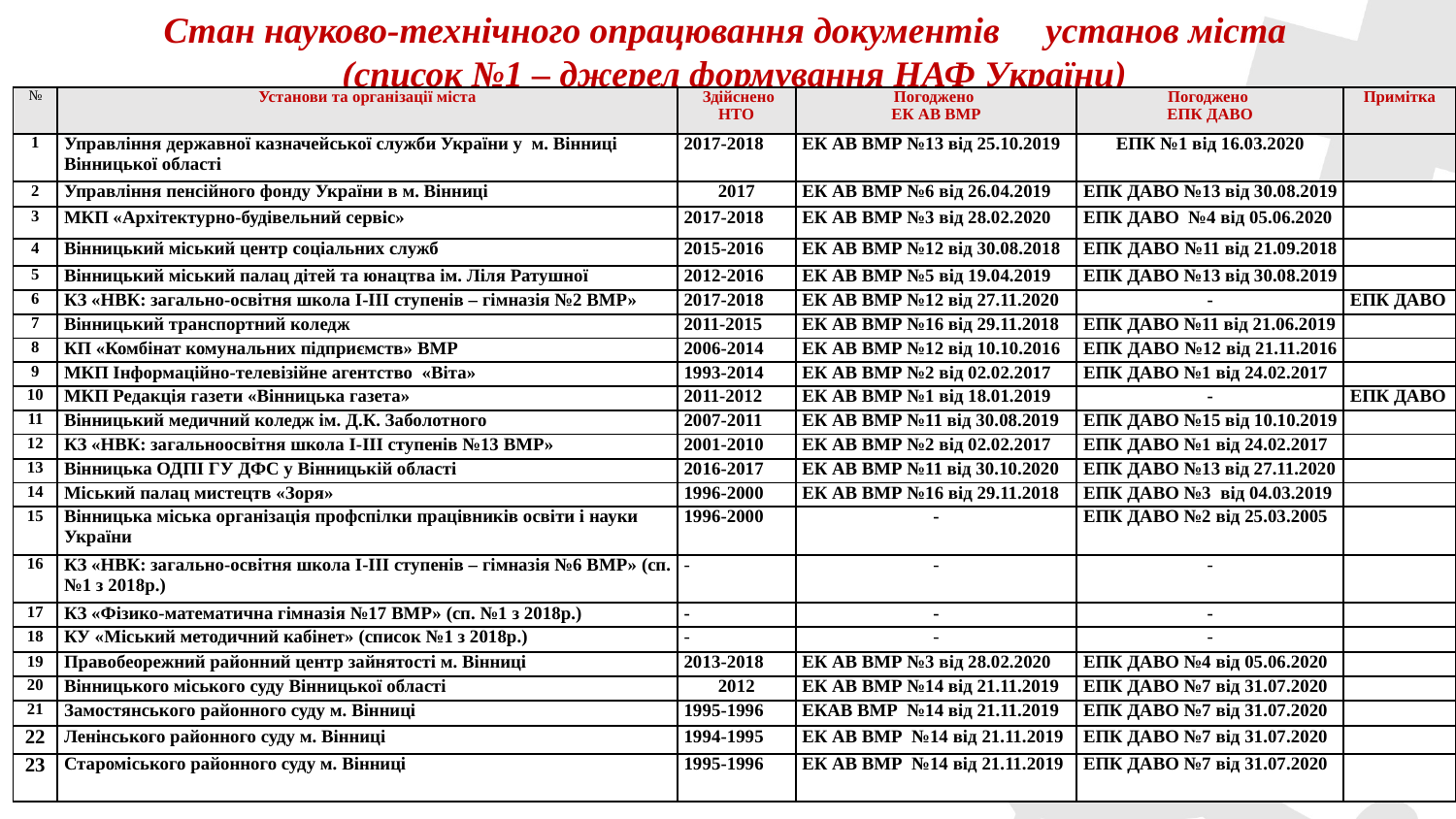

Стан науково-технічного опрацювання документів     установ міста
(список №1 – джерел формування НАФ України)
| № | Установи та організації міста | Здійснено НТО | Погоджено ЕК АВ ВМР | Погоджено ЕПК ДАВО | Примітка |
| --- | --- | --- | --- | --- | --- |
| 1 | Управління державної казначейської служби України у м. Вінниці Вінницької області | 2017-2018 | ЕК АВ ВМР №13 від 25.10.2019 | ЕПК №1 від 16.03.2020 |  |
| 2 | Управління пенсійного фонду України в м. Вінниці | 2017 | ЕК АВ ВМР №6 від 26.04.2019 | ЕПК ДАВО №13 від 30.08.2019 |  |
| 3 | МКП «Архітектурно-будівельний сервіс» | 2017-2018 | ЕК АВ ВМР №3 від 28.02.2020 | ЕПК ДАВО №4 від 05.06.2020 |  |
| 4 | Вінницький міський центр соціальних служб | 2015-2016 | ЕК АВ ВМР №12 від 30.08.2018 | ЕПК ДАВО №11 від 21.09.2018 |  |
| 5 | Вінницький міський палац дітей та юнацтва ім. Ліля Ратушної | 2012-2016 | ЕК АВ ВМР №5 від 19.04.2019 | ЕПК ДАВО №13 від 30.08.2019 |  |
| 6 | КЗ «НВК: загально-освітня школа І-ІІІ ступенів – гімназія №2 ВМР» | 2017-2018 | ЕК АВ ВМР №12 від 27.11.2020 | - | ЕПК ДАВО |
| 7 | Вінницький транспортний коледж | 2011-2015 | ЕК АВ ВМР №16 від 29.11.2018 | ЕПК ДАВО №11 від 21.06.2019 |  |
| 8 | КП «Комбінат комунальних підприємств» ВМР | 2006-2014 | ЕК АВ ВМР №12 від 10.10.2016 | ЕПК ДАВО №12 від 21.11.2016 |  |
| 9 | МКП Інформаційно-телевізійне агентство «Віта» | 1993-2014 | ЕК АВ ВМР №2 від 02.02.2017 | ЕПК ДАВО №1 від 24.02.2017 |  |
| 10 | МКП Редакція газети «Вінницька газета» | 2011-2012 | ЕК АВ ВМР №1 від 18.01.2019 | - | ЕПК ДАВО |
| 11 | Вінницький медичний коледж ім. Д.К. Заболотного | 2007-2011 | ЕК АВ ВМР №11 від 30.08.2019 | ЕПК ДАВО №15 від 10.10.2019 |  |
| 12 | КЗ «НВК: загальноосвітня школа І-ІІІ ступенів №13 ВМР» | 2001-2010 | ЕК АВ ВМР №2 від 02.02.2017 | ЕПК ДАВО №1 від 24.02.2017 |  |
| 13 | Вінницька ОДПІ ГУ ДФС у Вінницькій області | 2016-2017 | ЕК АВ ВМР №11 від 30.10.2020 | ЕПК ДАВО №13 від 27.11.2020 |  |
| 14 | Міський палац мистецтв «Зоря» | 1996-2000 | ЕК АВ ВМР №16 від 29.11.2018 | ЕПК ДАВО №3 від 04.03.2019 |  |
| 15 | Вінницька міська організація профспілки працівників освіти і науки України | 1996-2000 | - | ЕПК ДАВО №2 від 25.03.2005 |  |
| 16 | КЗ «НВК: загально-освітня школа І-ІІІ ступенів – гімназія №6 ВМР» (сп. №1 з 2018р.) | - | - | - |  |
| 17 | КЗ «Фізико-математична гімназія №17 ВМР» (сп. №1 з 2018р.) | - | - | - |  |
| 18 | КУ «Міський методичний кабінет» (список №1 з 2018р.) | - | - | - |  |
| 19 | Правобеорежний районний центр зайнятості м. Вінниці | 2013-2018 | ЕК АВ ВМР №3 від 28.02.2020 | ЕПК ДАВО №4 від 05.06.2020 |  |
| 20 | Вінницького міського суду Вінницької області | 2012 | ЕК АВ ВМР №14 від 21.11.2019 | ЕПК ДАВО №7 від 31.07.2020 |  |
| 21 | Замостянського районного суду м. Вінниці | 1995-1996 | ЕКАВ ВМР №14 від 21.11.2019 | ЕПК ДАВО №7 від 31.07.2020 |  |
| 22 | Ленінського районного суду м. Вінниці | 1994-1995 | ЕК АВ ВМР №14 від 21.11.2019 | ЕПК ДАВО №7 від 31.07.2020 |  |
| 23 | Староміського районного суду м. Вінниці | 1995-1996 | ЕК АВ ВМР №14 від 21.11.2019 | ЕПК ДАВО №7 від 31.07.2020 |  |